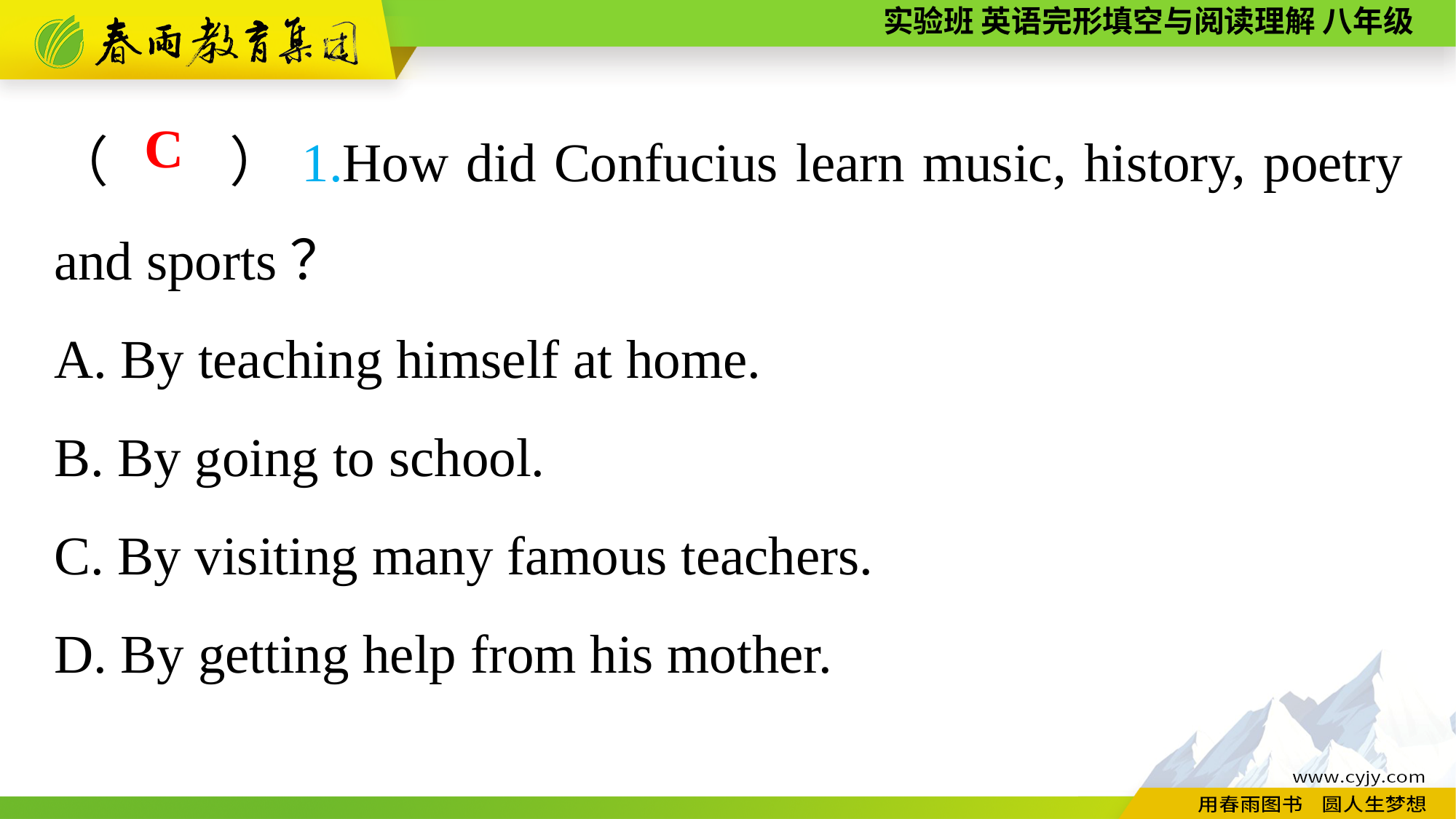

（　　）1.How did Confucius learn music, history, poetry and sports？
A. By teaching himself at home.
B. By going to school.
C. By visiting many famous teachers.
D. By getting help from his mother.
C